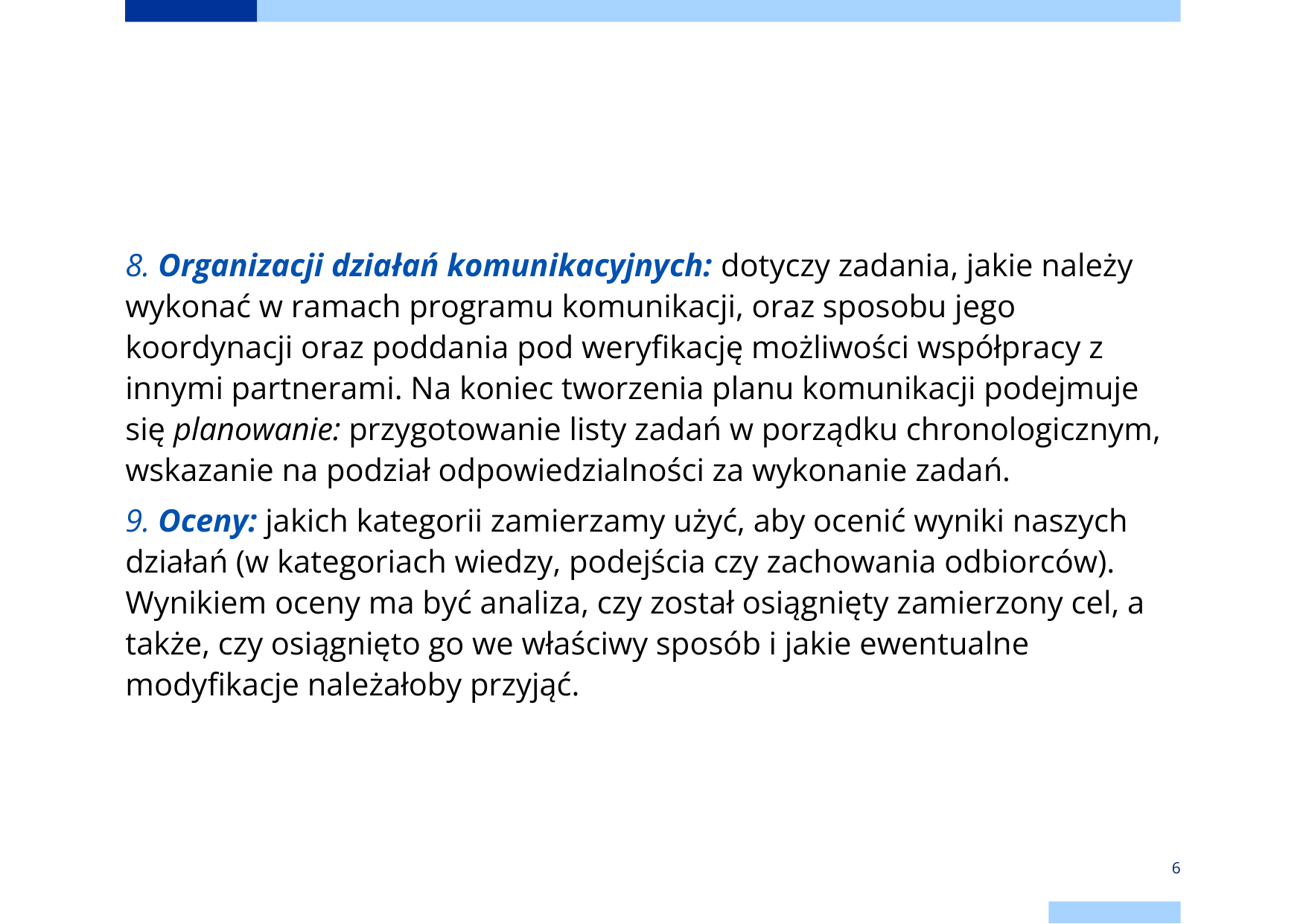

8. Organizacji działań komunikacyjnych: dotyczy zadania, jakie należy wykonać w ramach programu komunikacji, oraz sposobu jego koordynacji oraz poddania pod weryfikację możliwości współpracy z innymi partnerami. Na koniec tworzenia planu komunikacji podejmuje się planowanie: przygotowanie listy zadań w porządku chronologicznym, wskazanie na podział odpowiedzialności za wykonanie zadań.
9. Oceny: jakich kategorii zamierzamy użyć, aby ocenić wyniki naszych działań (w kategoriach wiedzy, podejścia czy zachowania odbiorców). Wynikiem oceny ma być analiza, czy został osiągnięty zamierzony cel, a także, czy osiągnięto go we właściwy sposób i jakie ewentualne modyfikacje należałoby przyjąć.

6